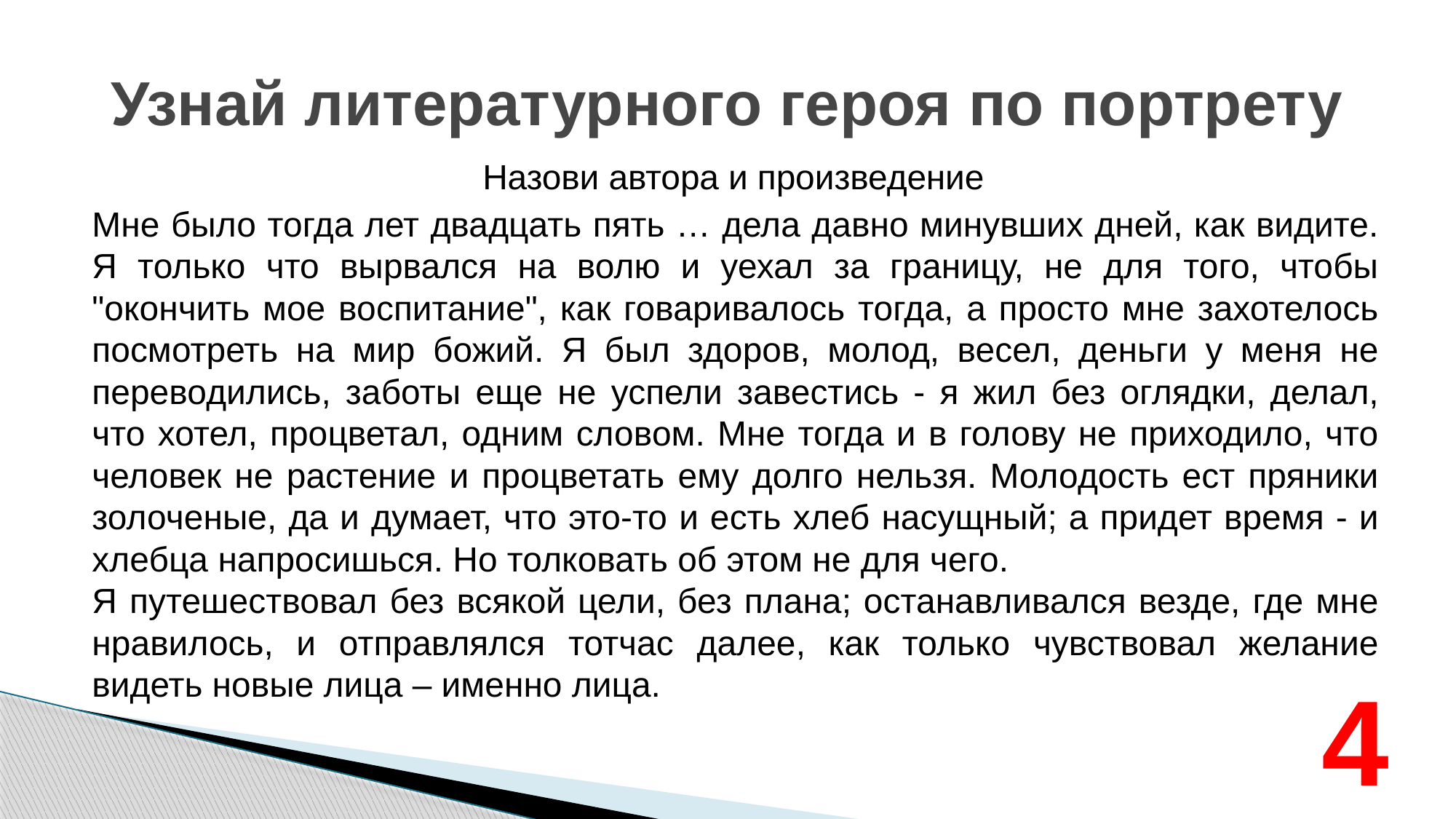

# Узнай литературного героя по портрету
Назови автора и произведение
Мне было тогда лет двадцать пять … дела давно минувших дней, как видите. Я только что вырвался на волю и уехал за границу, не для того, чтобы "окончить мое воспитание", как говаривалось тогда, а просто мне захотелось посмотреть на мир божий. Я был здоров, молод, весел, деньги у меня не переводились, заботы еще не успели завестись - я жил без оглядки, делал, что хотел, процветал, одним словом. Мне тогда и в голову не приходило, что человек не растение и процветать ему долго нельзя. Молодость ест пряники золоченые, да и думает, что это-то и есть хлеб насущный; а придет время - и хлебца напросишься. Но толковать об этом не для чего.
Я путешествовал без всякой цели, без плана; останавливался везде, где мне нравилось, и отправлялся тотчас далее, как только чувствовал желание видеть новые лица – именно лица.

4